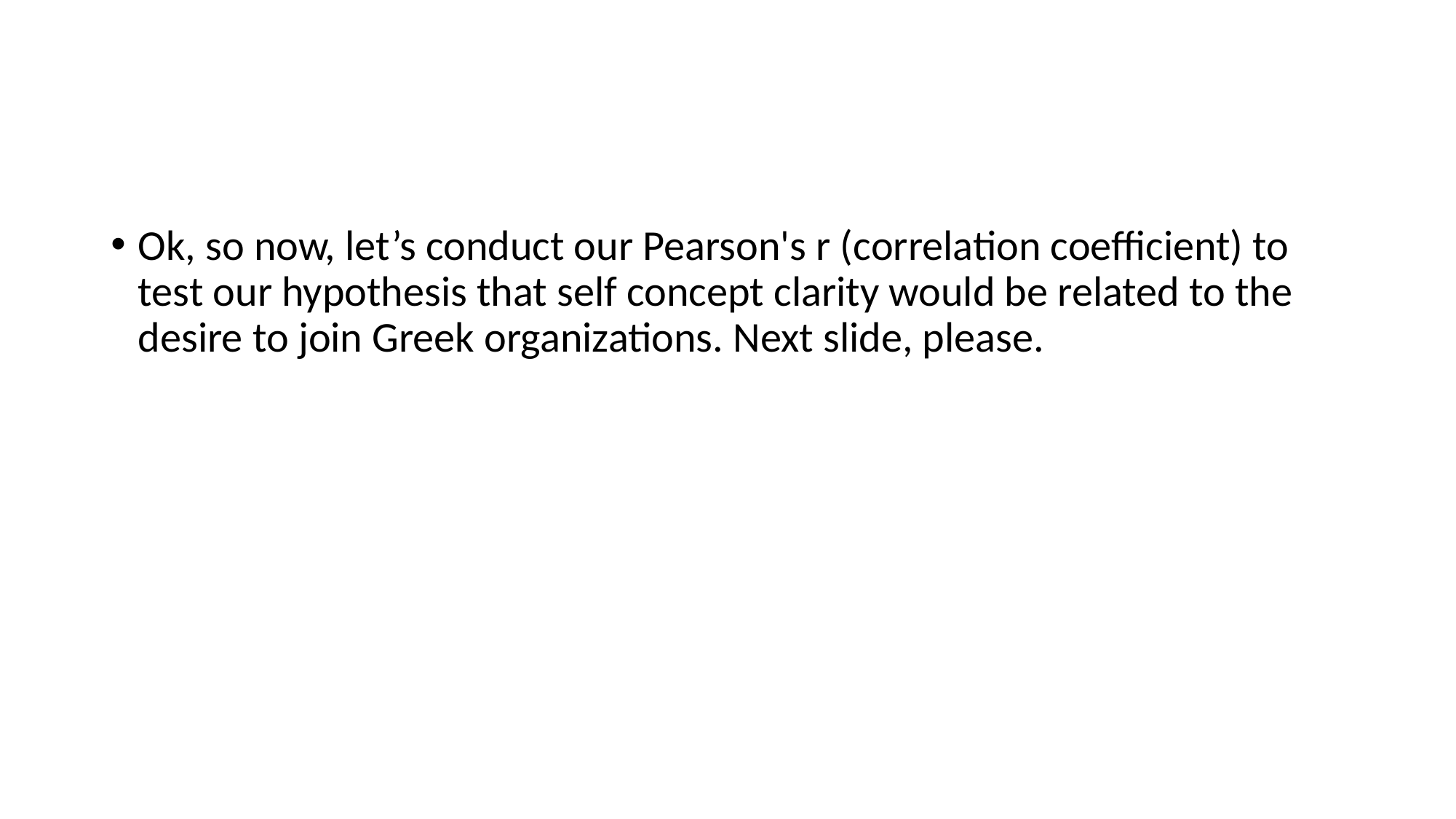

#
Ok, so now, let’s conduct our Pearson's r (correlation coefficient) to test our hypothesis that self concept clarity would be related to the desire to join Greek organizations. Next slide, please.